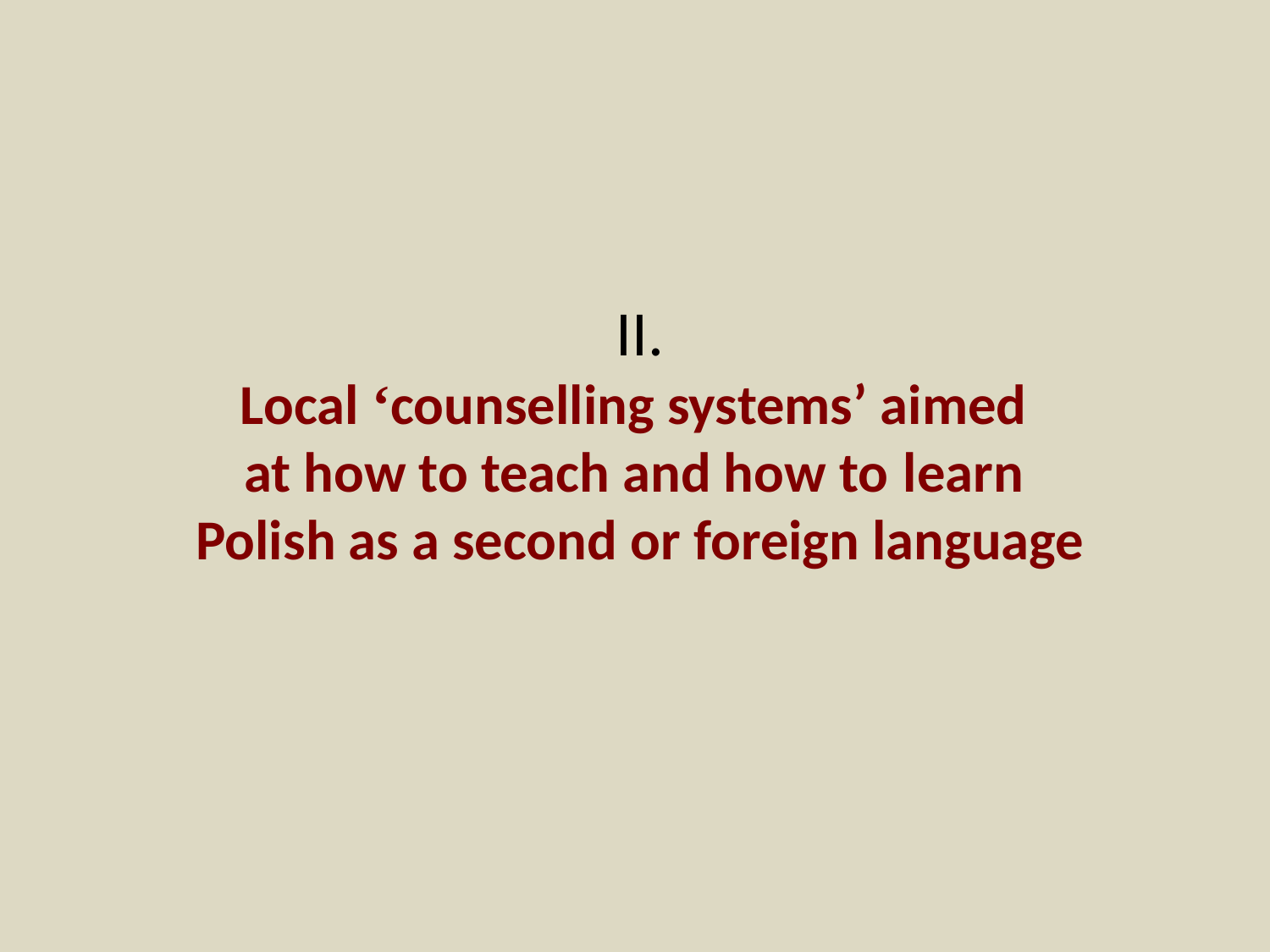

# II. Local ‘counselling systems’ aimed at how to teach and how to learn Polish as a second or foreign language